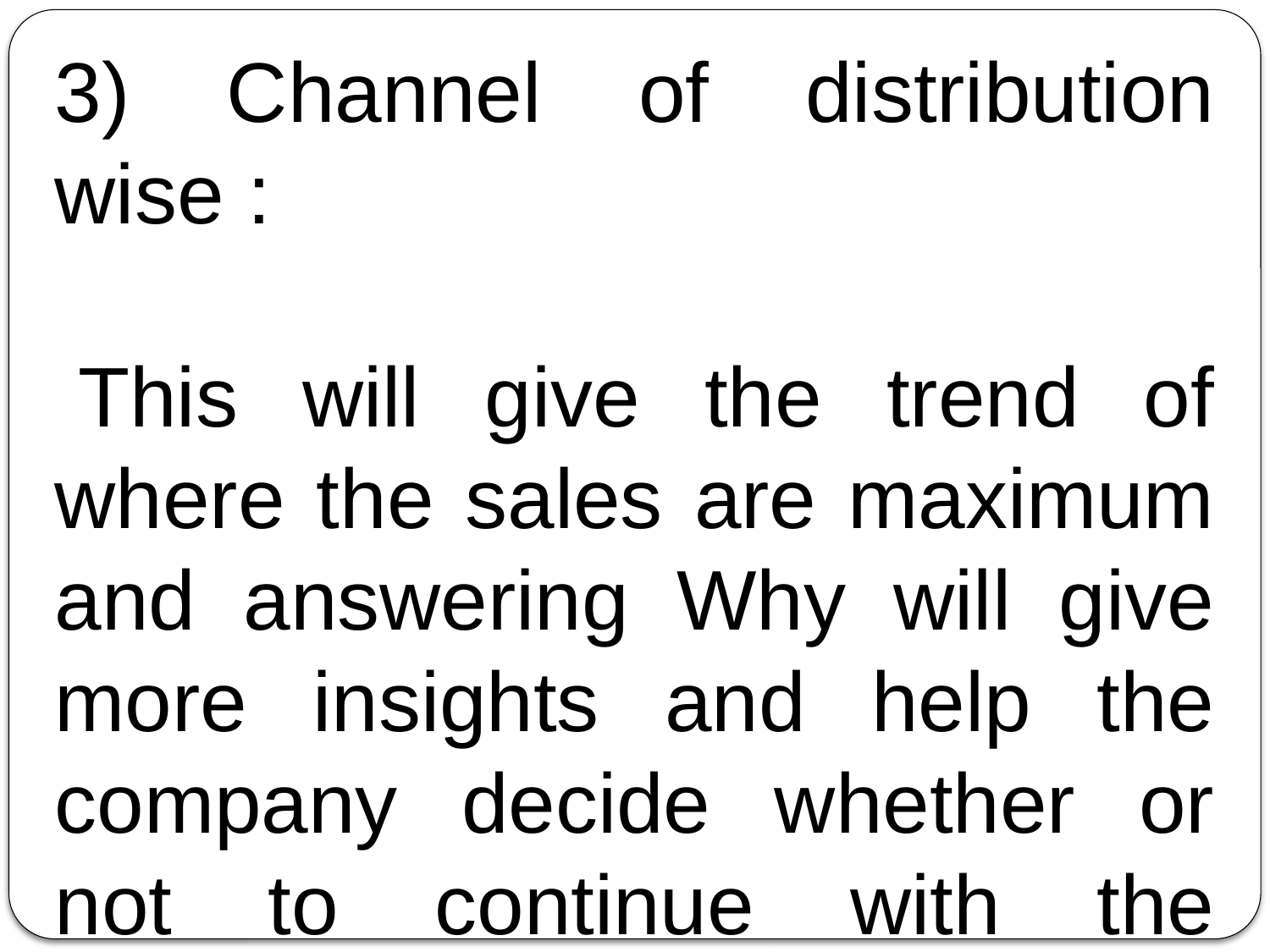

3) Channel of distribution wise :

 This will give the trend of where the sales are maximum and answering Why will give more insights and help the company decide whether or not to continue with the current channel of distribution.